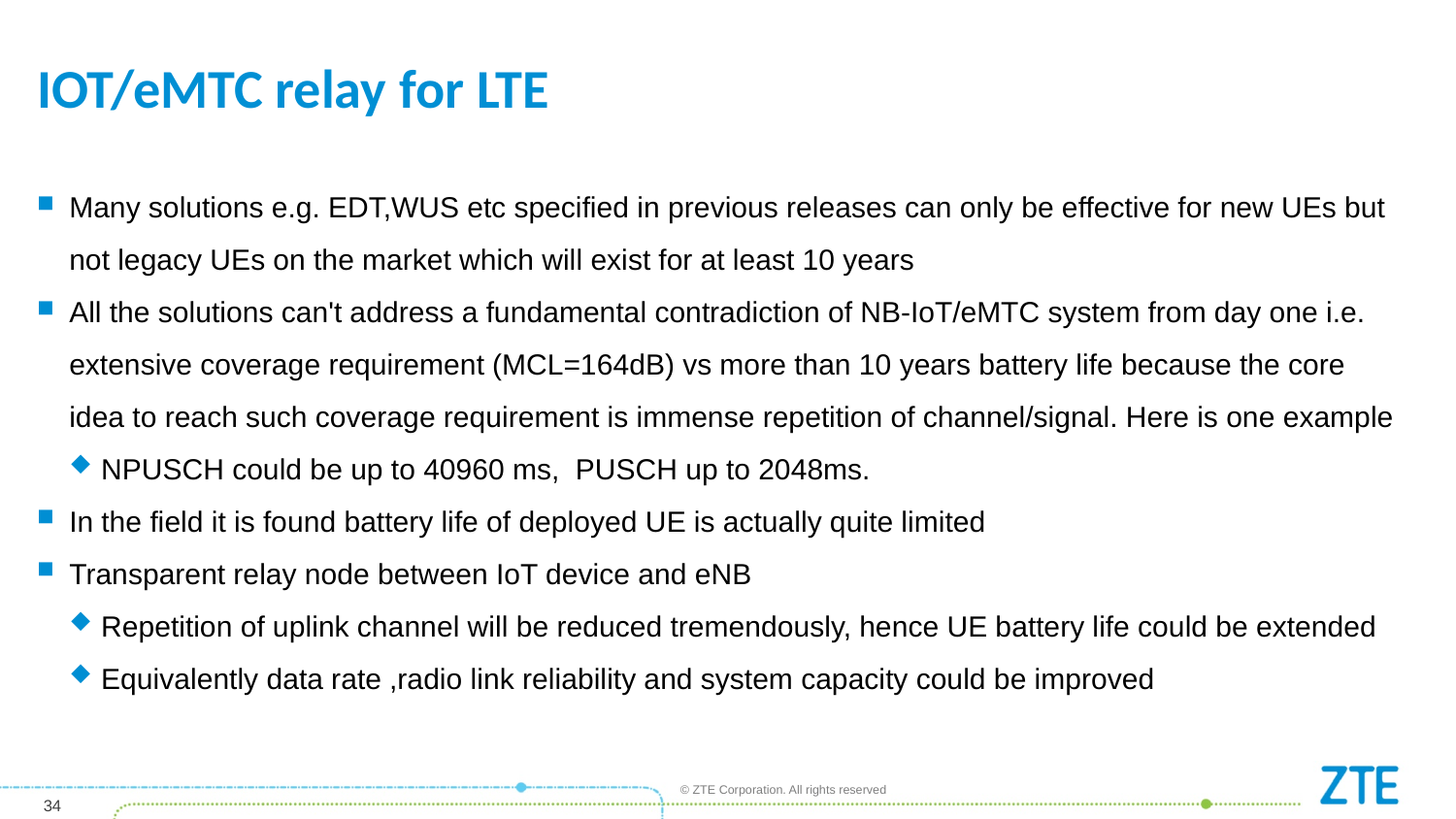

# IOT/eMTC relay for LTE
Many solutions e.g. EDT,WUS etc specified in previous releases can only be effective for new UEs but not legacy UEs on the market which will exist for at least 10 years
All the solutions can't address a fundamental contradiction of NB-IoT/eMTC system from day one i.e. extensive coverage requirement (MCL=164dB) vs more than 10 years battery life because the core idea to reach such coverage requirement is immense repetition of channel/signal. Here is one example
NPUSCH could be up to 40960 ms,  PUSCH up to 2048ms.
In the field it is found battery life of deployed UE is actually quite limited
Transparent relay node between IoT device and eNB
Repetition of uplink channel will be reduced tremendously, hence UE battery life could be extended
Equivalently data rate ,radio link reliability and system capacity could be improved